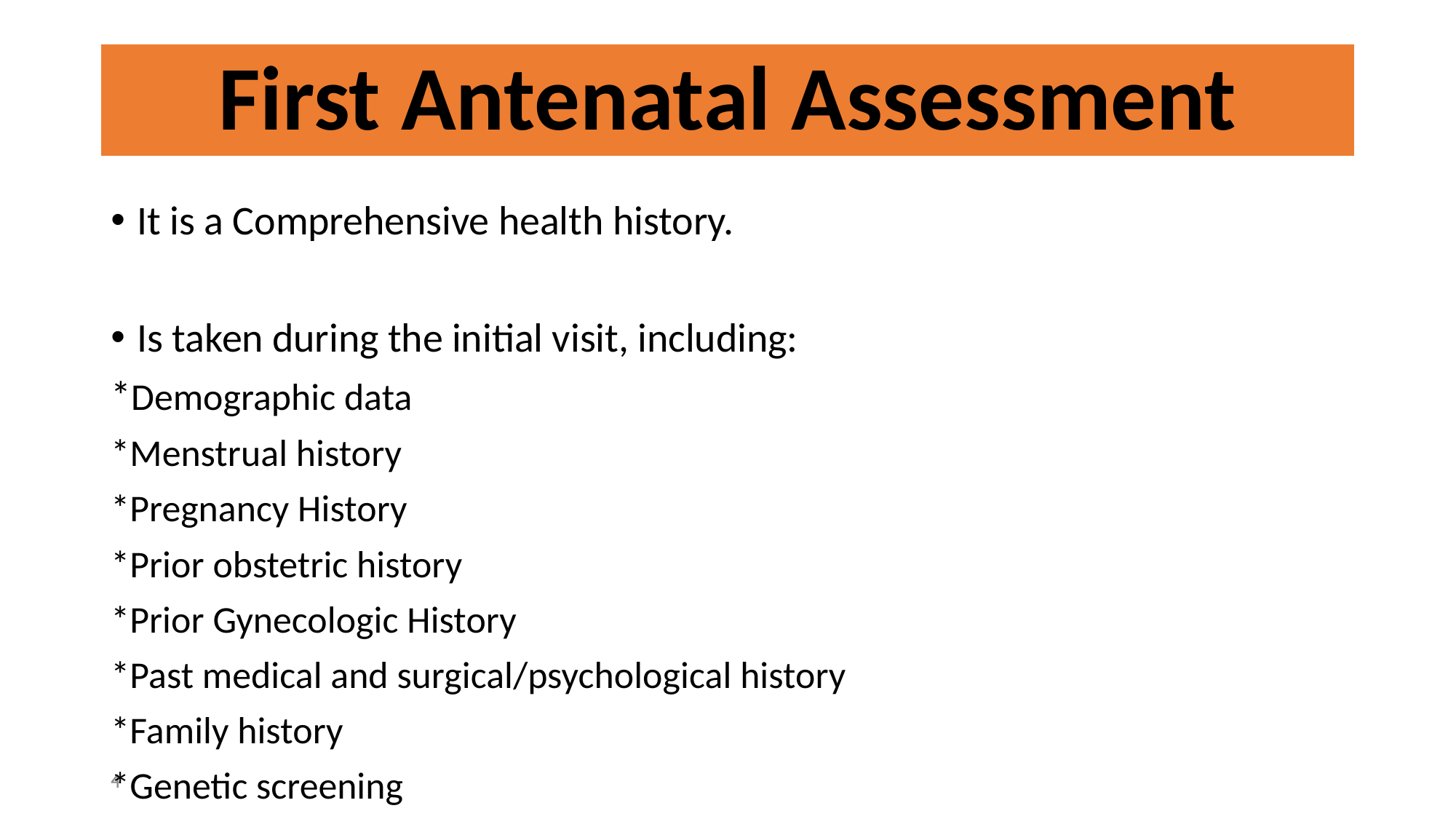

# First Antenatal Assessment
It is a Comprehensive health history.

Is taken during the initial visit, including:
*Demographic data
*Menstrual history
*Pregnancy History
*Prior obstetric history
*Prior Gynecologic History
*Past medical and surgical/psychological history
*Family history
*Genetic screening
4